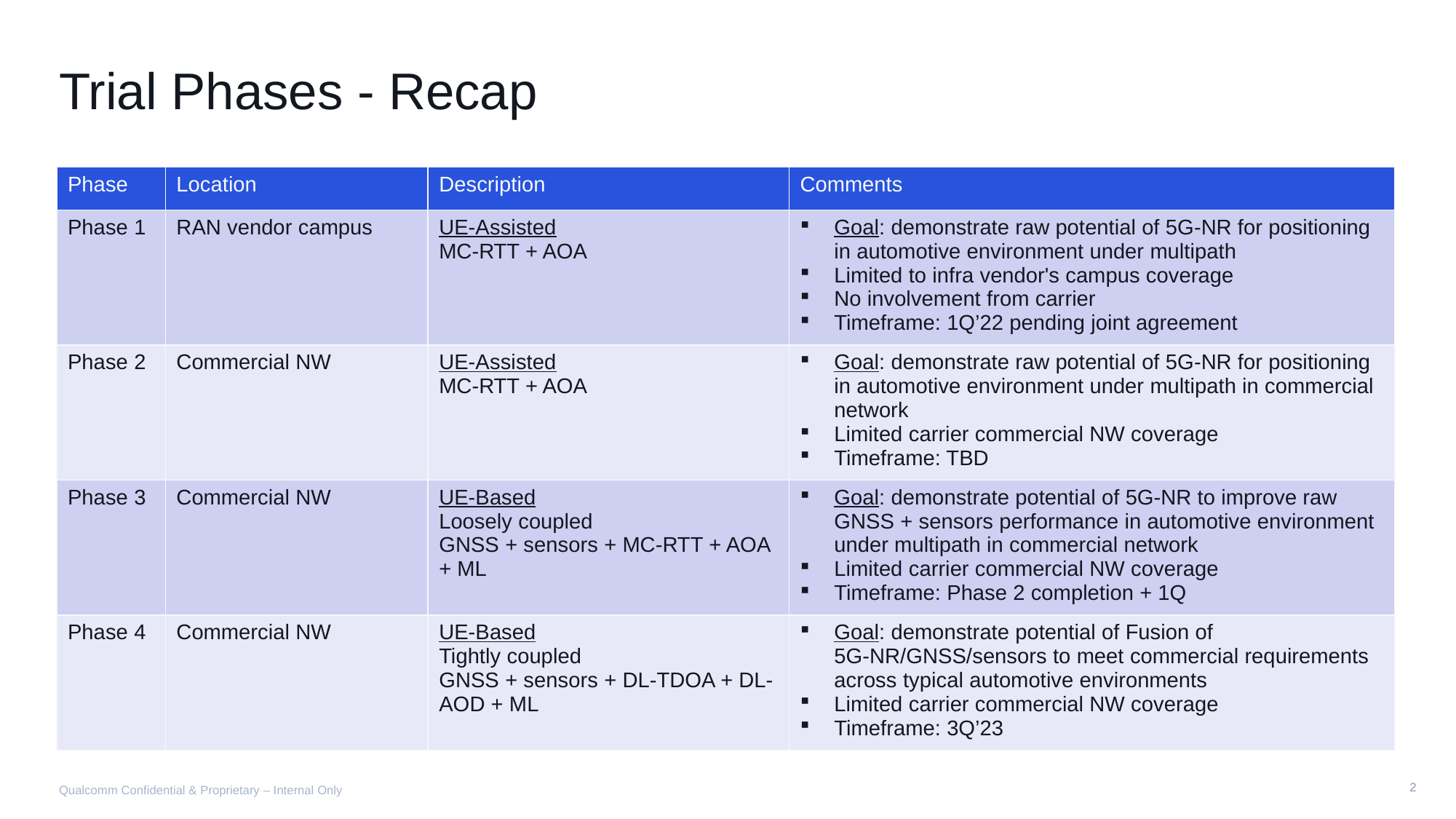

# Trial Phases - Recap
| Phase | Location | Description | Comments |
| --- | --- | --- | --- |
| Phase 1 | RAN vendor campus | UE-Assisted MC-RTT + AOA | Goal: demonstrate raw potential of 5G-NR for positioning in automotive environment under multipath Limited to infra vendor's campus coverage No involvement from carrier Timeframe: 1Q’22 pending joint agreement |
| Phase 2 | Commercial NW | UE-Assisted MC-RTT + AOA | Goal: demonstrate raw potential of 5G-NR for positioning in automotive environment under multipath in commercial network Limited carrier commercial NW coverage Timeframe: TBD |
| Phase 3 | Commercial NW | UE-Based Loosely coupled GNSS + sensors + MC-RTT + AOA + ML | Goal: demonstrate potential of 5G-NR to improve raw GNSS + sensors performance in automotive environment under multipath in commercial network Limited carrier commercial NW coverage Timeframe: Phase 2 completion + 1Q |
| Phase 4 | Commercial NW | UE-Based Tightly coupled GNSS + sensors + DL-TDOA + DL-AOD + ML | Goal: demonstrate potential of Fusion of 5G-NR/GNSS/sensors to meet commercial requirements across typical automotive environments Limited carrier commercial NW coverage Timeframe: 3Q’23 |
Qualcomm Confidential & Proprietary – Internal Only